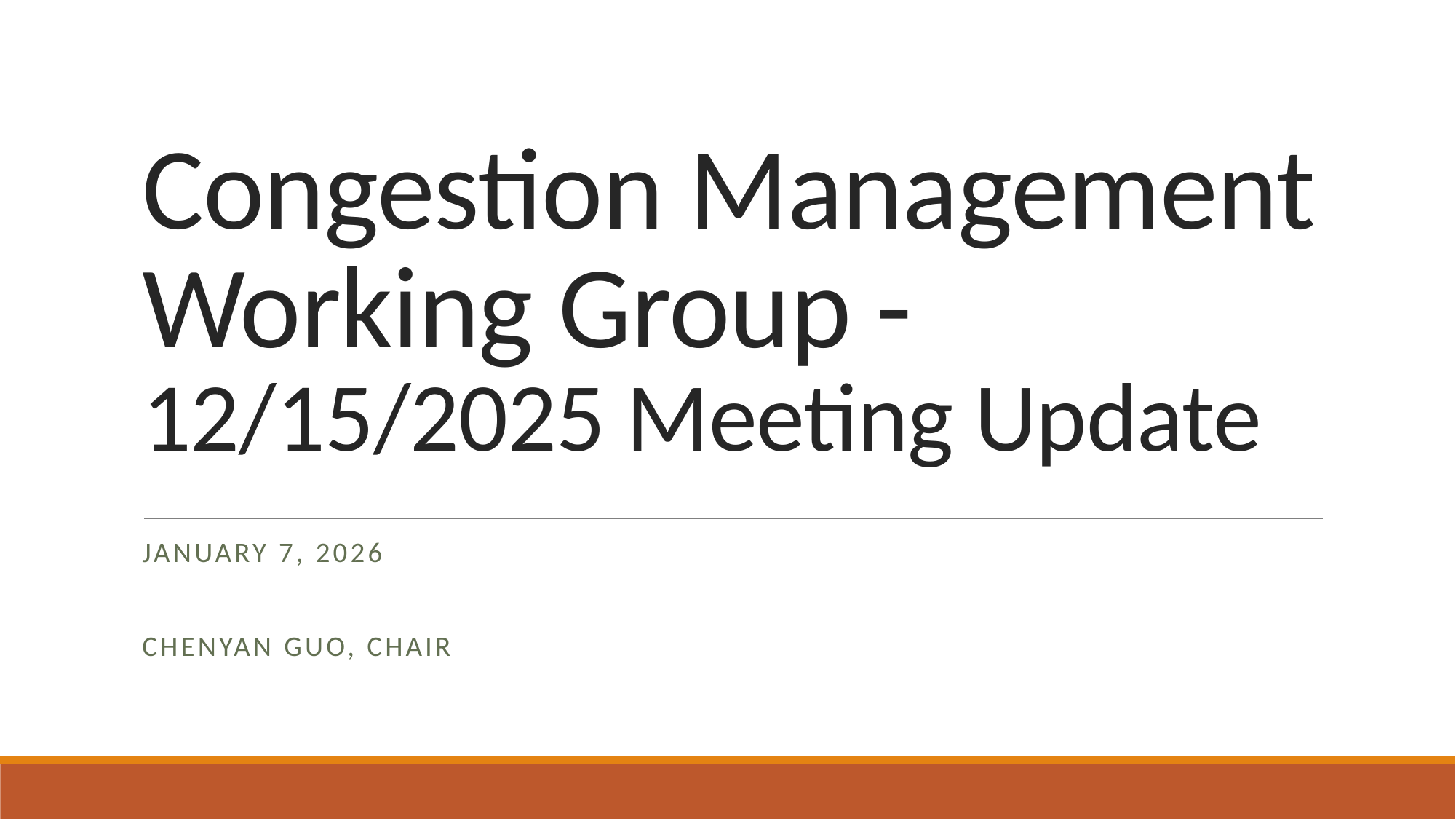

# Congestion Management Working Group - 12/15/2025 Meeting Update
January 7, 2026

chENYAN guO, chair